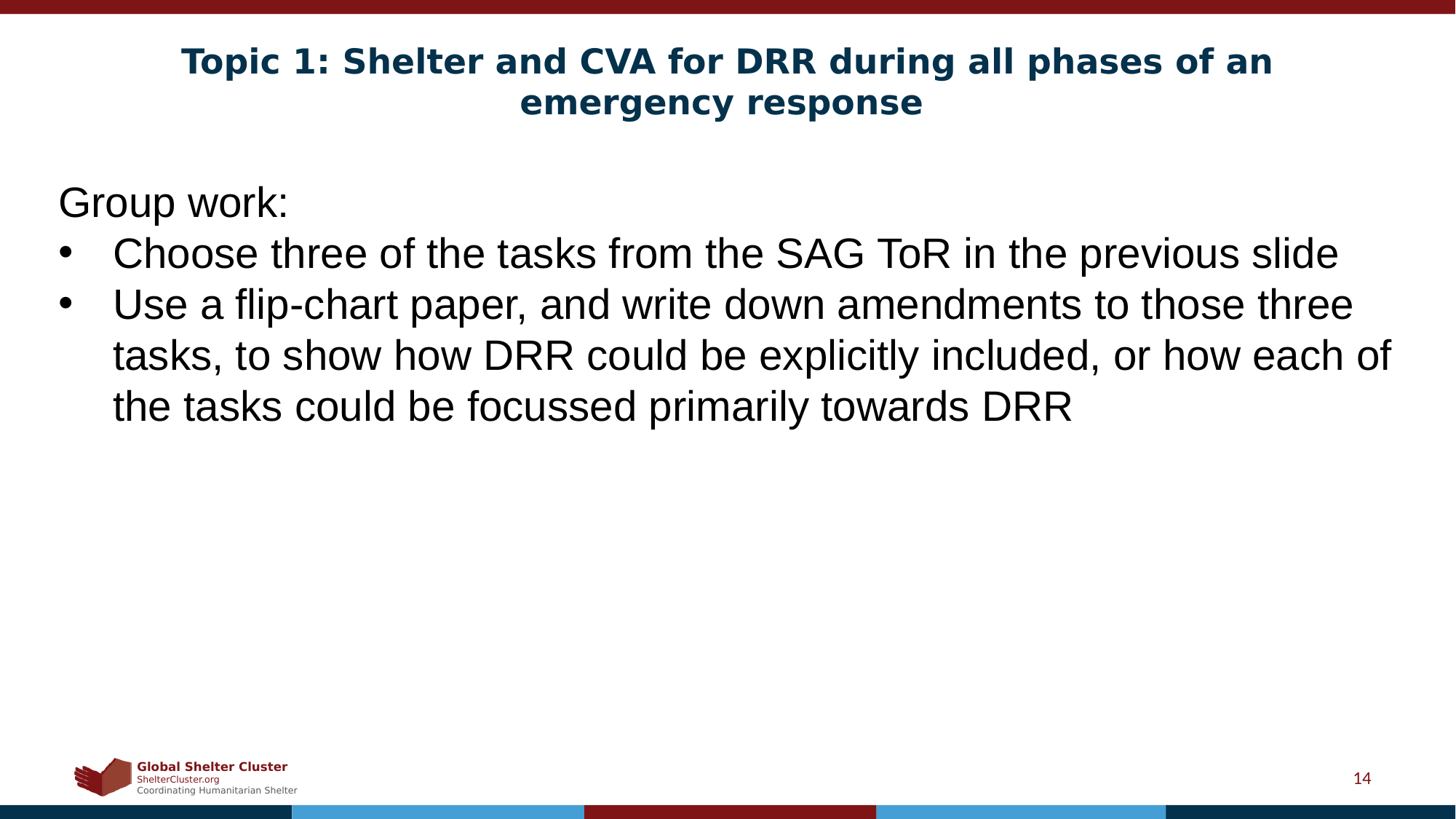

# Topic 1: Shelter and CVA for DRR during all phases of an emergency response
Group work:
Choose three of the tasks from the SAG ToR in the previous slide
Use a flip-chart paper, and write down amendments to those three tasks, to show how DRR could be explicitly included, or how each of the tasks could be focussed primarily towards DRR
14